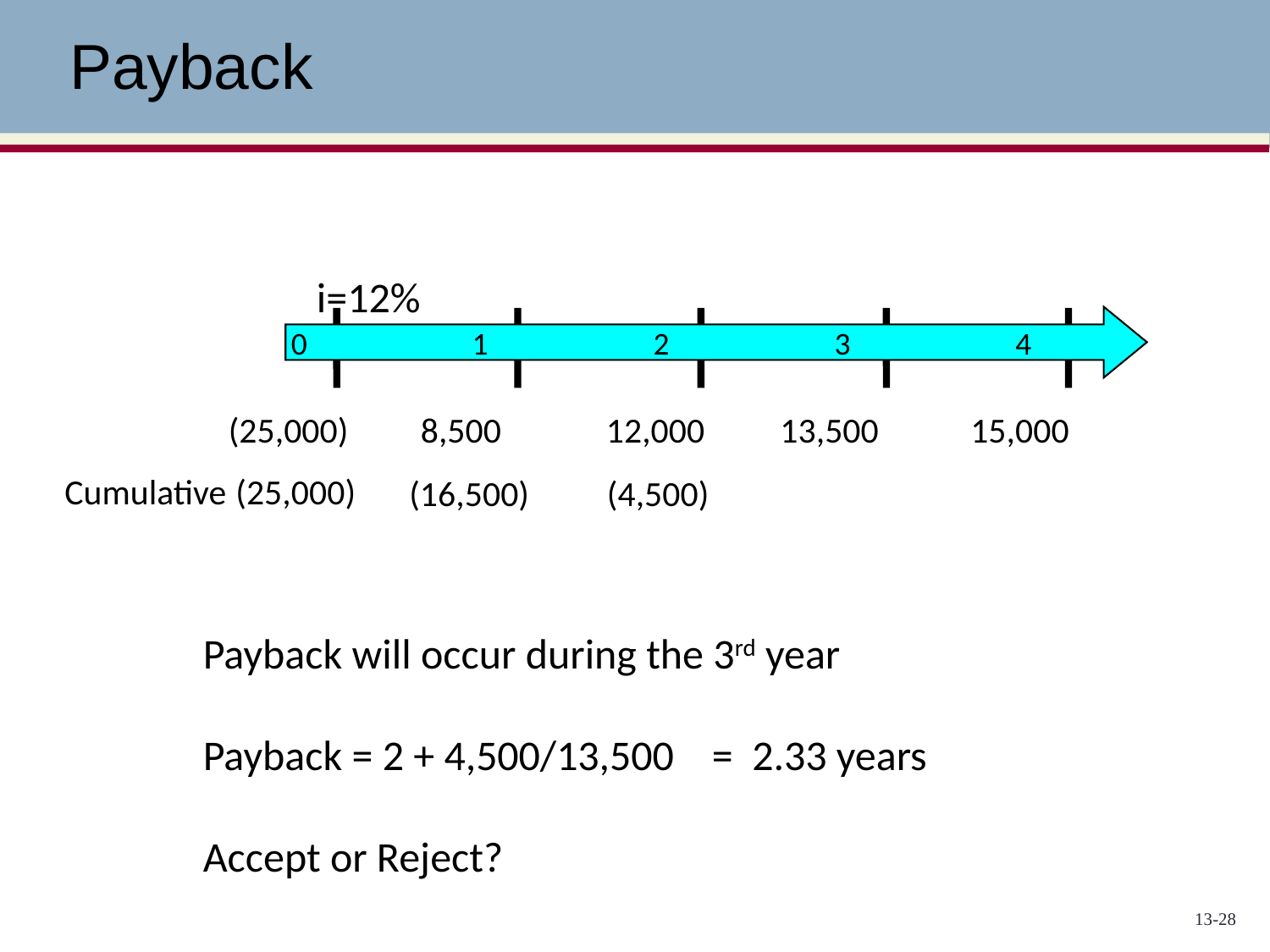

Payback
i=12%

0                       1                       2                       3                       4
(25,000)
8,500
12,000
13,500
15,000
Cumulative
(25,000)
(16,500)
(4,500)
Payback will occur during the 3rd year

Payback = 2 + 4,500/13,500    =  2.33 years

Accept or Reject?